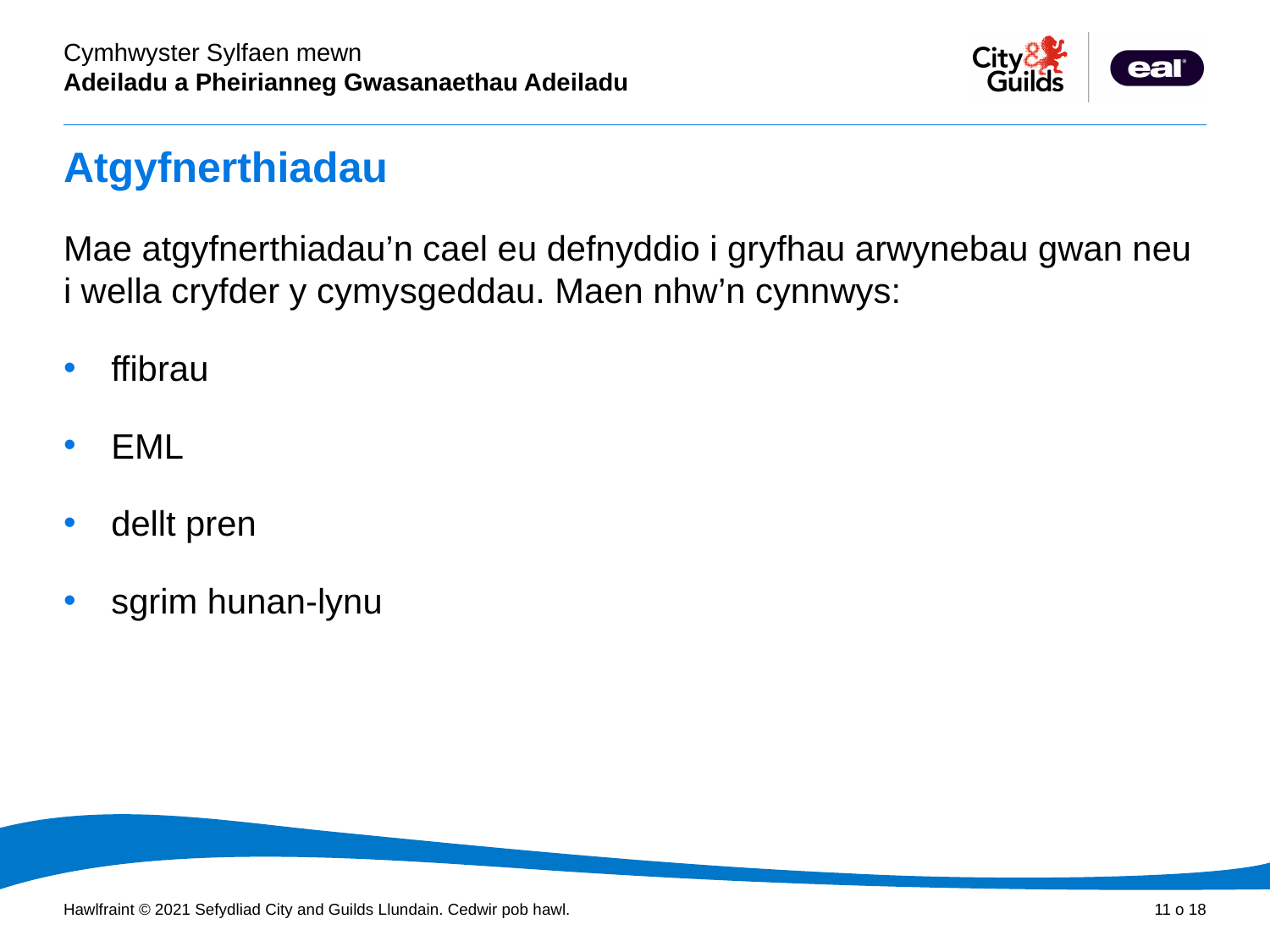

# Atgyfnerthiadau
Mae atgyfnerthiadau’n cael eu defnyddio i gryfhau arwynebau gwan neu i wella cryfder y cymysgeddau. Maen nhw’n cynnwys:
ffibrau
EML
dellt pren
sgrim hunan-lynu